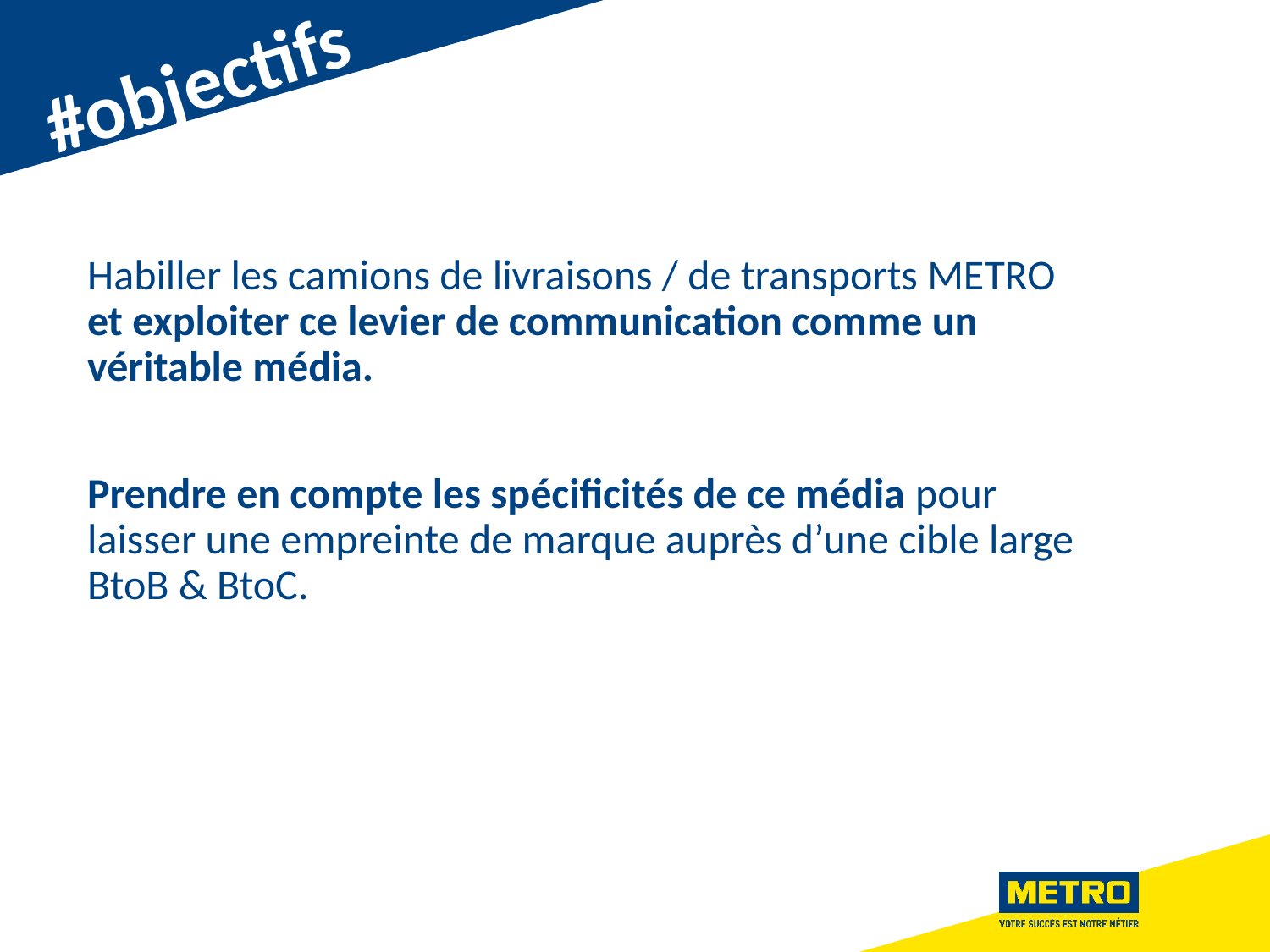

#objectifs
Habiller les camions de livraisons / de transports METRO
et exploiter ce levier de communication comme un véritable média.

Prendre en compte les spécificités de ce média pour laisser une empreinte de marque auprès d’une cible large BtoB & BtoC.